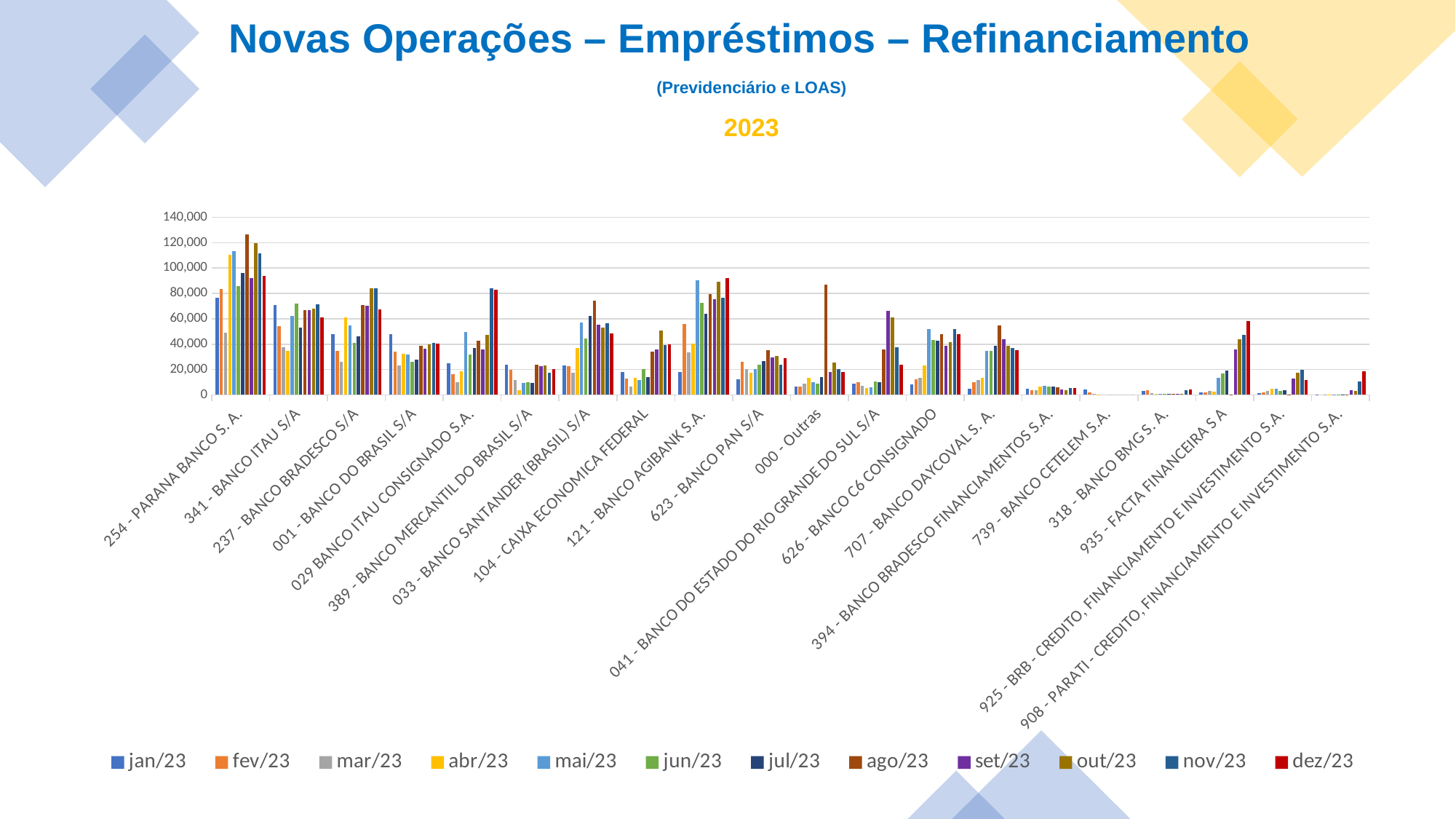

Novas Operações – Empréstimos – Refinanciamento

(Previdenciário e LOAS)
2023

### Chart

| Category | jan/23 | fev/23 | mar/23 | abr/23 | mai/23 | jun/23 | jul/23 | ago/23 | set/23 | out/23 | nov/23 | dez/23 |
|---|---|---|---|---|---|---|---|---|---|---|---|---|
| 254 - PARANA BANCO S. A. | 76777.0 | 83543.0 | 48910.0 | 110625.0 | 113502.0 | 85658.0 | 96182.0 | 126437.0 | 91964.0 | 119363.0 | 111760.0 | 93826.0 |
| 341 - BANCO ITAU S/A | 70670.0 | 54191.0 | 37359.0 | 34742.0 | 62253.0 | 71908.0 | 52923.0 | 66833.0 | 66650.0 | 67673.0 | 71431.0 | 61321.0 |
| 237 - BANCO BRADESCO S/A | 47933.0 | 34881.0 | 25842.0 | 61228.0 | 54776.0 | 40839.0 | 46156.0 | 70922.0 | 70436.0 | 84096.0 | 83795.0 | 67183.0 |
| 001 - BANCO DO BRASIL S/A | 47846.0 | 34211.0 | 23000.0 | 32142.0 | 31539.0 | 26207.0 | 27659.0 | 38845.0 | 36564.0 | 39900.0 | 40704.0 | 40418.0 |
| 029 BANCO ITAU CONSIGNADO S.A. | 25030.0 | 16424.0 | 9827.0 | 18762.0 | 49594.0 | 32010.0 | 36889.0 | 42570.0 | 35655.0 | 47200.0 | 84277.0 | 83166.0 |
| 389 - BANCO MERCANTIL DO BRASIL S/A | 23559.0 | 19504.0 | 11674.0 | 3429.0 | 9232.0 | 10121.0 | 9458.0 | 23531.0 | 22454.0 | 23445.0 | 17315.0 | 20395.0 |
| 033 - BANCO SANTANDER (BRASIL) S/A | 23403.0 | 22615.0 | 17426.0 | 36775.0 | 57255.0 | 44361.0 | 62230.0 | 74113.0 | 55276.0 | 52880.0 | 56451.0 | 48225.0 |
| 104 - CAIXA ECONOMICA FEDERAL | 18165.0 | 12888.0 | 6786.0 | 13339.0 | 11879.0 | 20393.0 | 14089.0 | 33879.0 | 35958.0 | 50917.0 | 39487.0 | 40120.0 |
| 121 - BANCO AGIBANK S.A. | 18165.0 | 56167.0 | 33413.0 | 40588.0 | 90234.0 | 72512.0 | 63889.0 | 79422.0 | 75337.0 | 88928.0 | 76498.0 | 91865.0 |
| 623 - BANCO PAN S/A | 12069.0 | 26153.0 | 20312.0 | 17722.0 | 20124.0 | 23690.0 | 26753.0 | 35480.0 | 29307.0 | 30604.0 | 23683.0 | 28826.0 |
| 000 - Outras | 6620.0 | 6389.0 | 8977.0 | 13327.0 | 9838.0 | 8885.0 | 13908.0 | 86913.0 | 17747.0 | 25694.0 | 20354.0 | 17808.0 |
| 041 - BANCO DO ESTADO DO RIO GRANDE DO SUL S/A | 8724.0 | 10171.0 | 7231.0 | 5563.0 | 6129.0 | 10700.0 | 9908.0 | 35579.0 | 66111.0 | 61133.0 | 37519.0 | 23758.0 |
| 626 - BANCO C6 CONSIGNADO | 8432.0 | 12215.0 | 13414.0 | 23396.0 | 52117.0 | 43384.0 | 42902.0 | 47852.0 | 38659.0 | 41758.0 | 51962.0 | 47682.0 |
| 707 - BANCO DAYCOVAL S. A. | 5055.0 | 9739.0 | 11839.0 | 13394.0 | 34775.0 | 34443.0 | 38858.0 | 54963.0 | 43998.0 | 38563.0 | 37057.0 | 35198.0 |
| 394 - BANCO BRADESCO FINANCIAMENTOS S.A. | 4726.0 | 3585.0 | 3862.0 | 6681.0 | 7059.0 | 6306.0 | 6556.0 | 6230.0 | 4119.0 | 3471.0 | 5327.0 | 5443.0 |
| 739 - BANCO CETELEM S.A. | 4244.0 | 2094.0 | 702.0 | 20.0 | 0.0 | 0.0 | 0.0 | 0.0 | 0.0 | 0.0 | 0.0 | 0.0 |
| 318 - BANCO BMG S. A. | 3046.0 | 3848.0 | 1577.0 | 539.0 | 954.0 | 648.0 | 727.0 | 1012.0 | 844.0 | 982.0 | 3813.0 | 4246.0 |
| 935 - FACTA FINANCEIRA S A | 1776.0 | 2175.0 | 3329.0 | 2787.0 | 13619.0 | 16996.0 | 19358.0 | 4.0 | 36075.0 | 43886.0 | 47404.0 | 58392.0 |
| 925 - BRB - CREDITO, FINANCIAMENTO E INVESTIMENTO S.A. | 1208.0 | 1688.0 | 3307.0 | 4833.0 | 4733.0 | 3266.0 | 3593.0 | 11.0 | 12721.0 | 17389.0 | 19750.0 | 11929.0 |
| 908 - PARATI - CREDITO, FINANCIAMENTO E INVESTIMENTO S.A. | 125.0 | 0.0 | 43.0 | 19.0 | 108.0 | 96.0 | 64.0 | 59.0 | 3481.0 | 3374.0 | 10335.0 | 18536.0 |